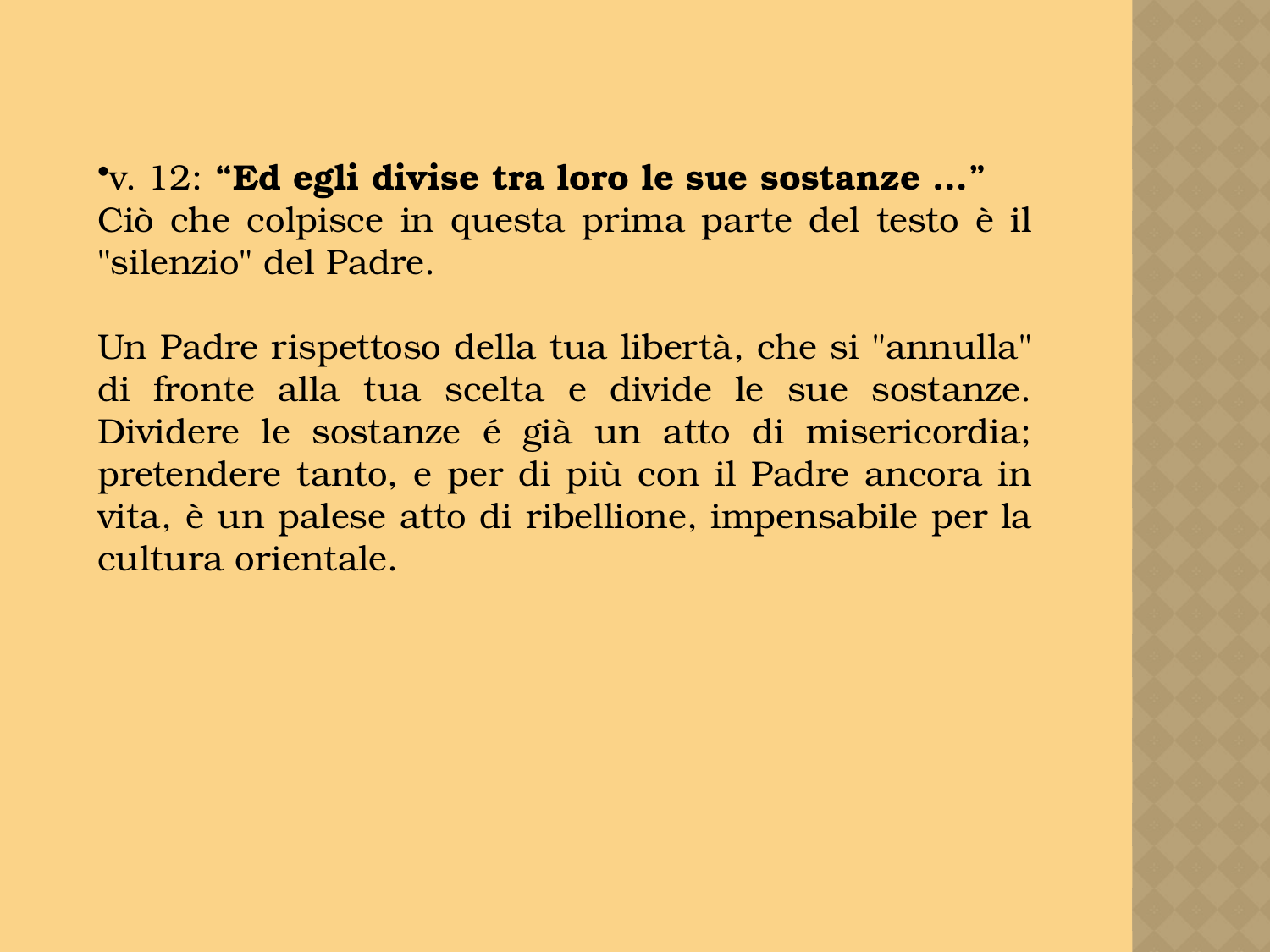

v. 12: “Ed egli divise tra loro le sue sostanze …”
Ciò che colpisce in questa prima parte del testo è il "silenzio" del Padre.

Un Padre rispettoso della tua libertà, che si "annulla" di fronte alla tua scelta e divide le sue sostanze. Dividere le sostanze é già un atto di misericordia; pretendere tanto, e per di più con il Padre ancora in vita, è un palese atto di ribellione, impensabile per la cultura orientale.